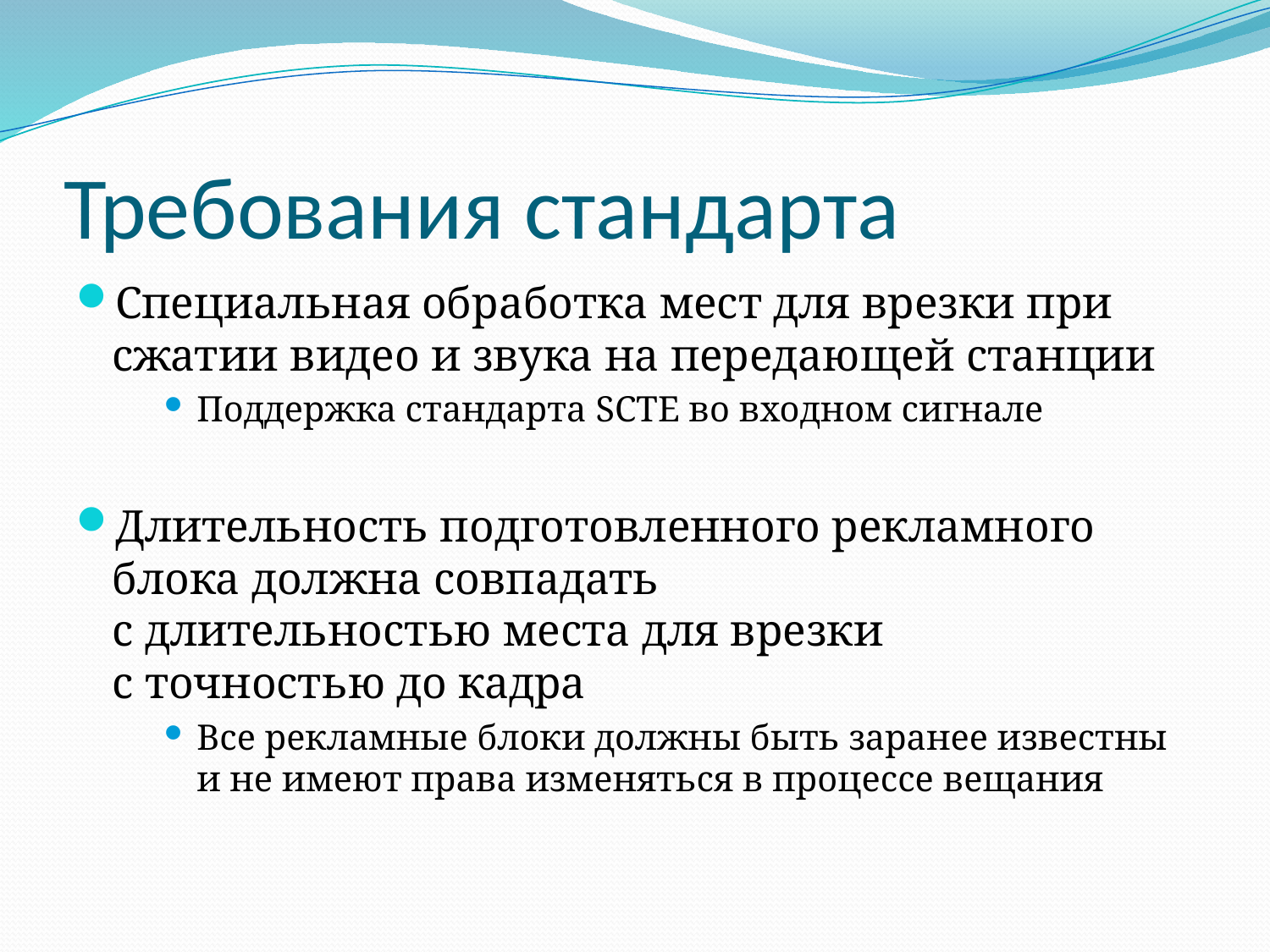

# Требования стандарта
Специальная обработка мест для врезки при сжатии видео и звука на передающей станции
Поддержка стандарта SCTE во входном сигнале

Длительность подготовленного рекламного блока должна совпадать
с длительностью места для врезки
с точностью до кадра
Все рекламные блоки должны быть заранее известны и не имеют права изменяться в процессе вещания